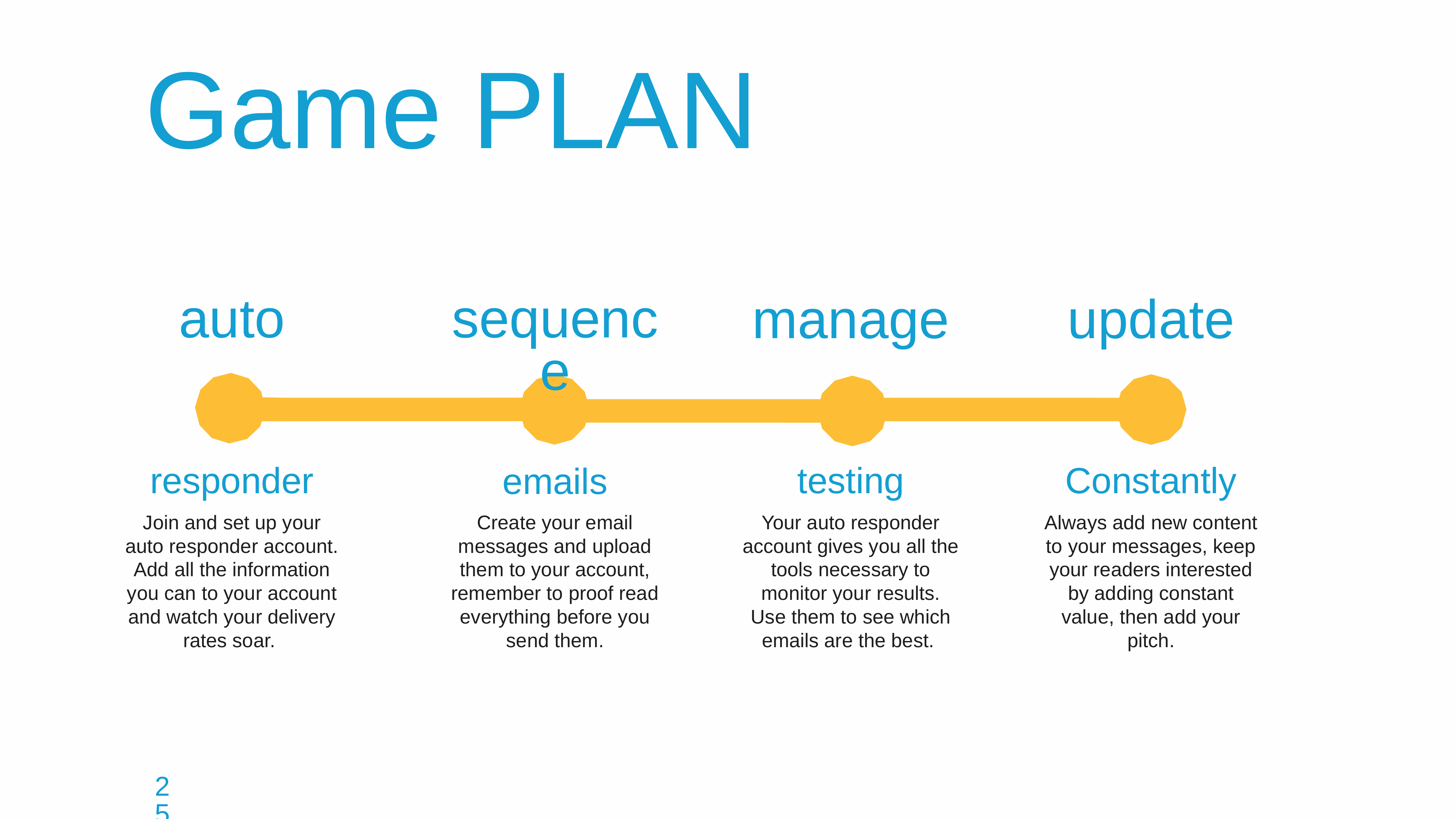

Game PLAN
auto
responder
Join and set up your auto responder account. Add all the information you can to your account and watch your delivery rates soar.
sequence
emails
Create your email messages and upload them to your account, remember to proof read everything before you send them.
manage
testing
Your auto responder account gives you all the tools necessary to monitor your results. Use them to see which emails are the best.
update
Constantly

Always add new content to your messages, keep your readers interested by adding constant value, then add your pitch.

25